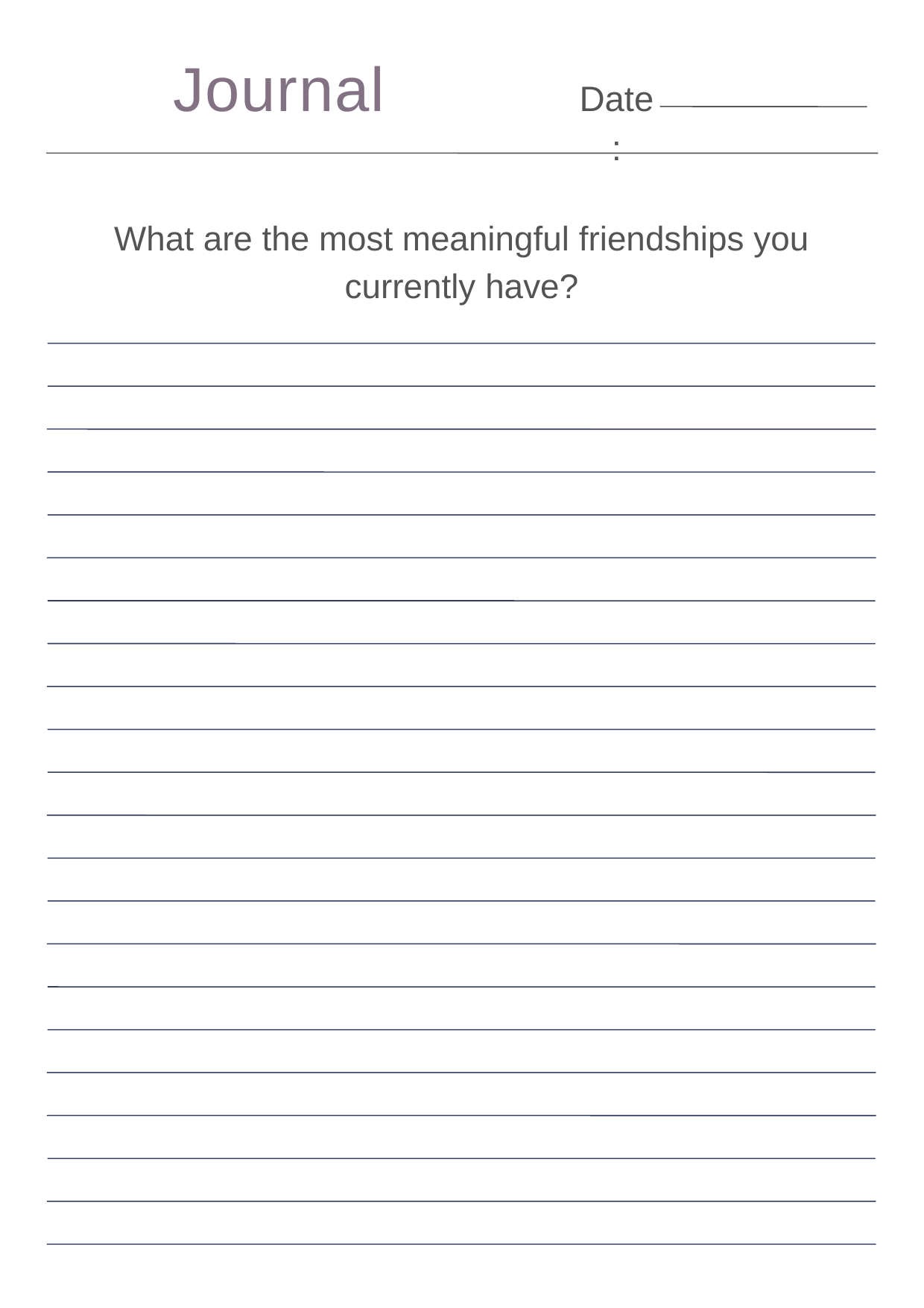

Journal
Date:

What are the most meaningful friendships you currently have?